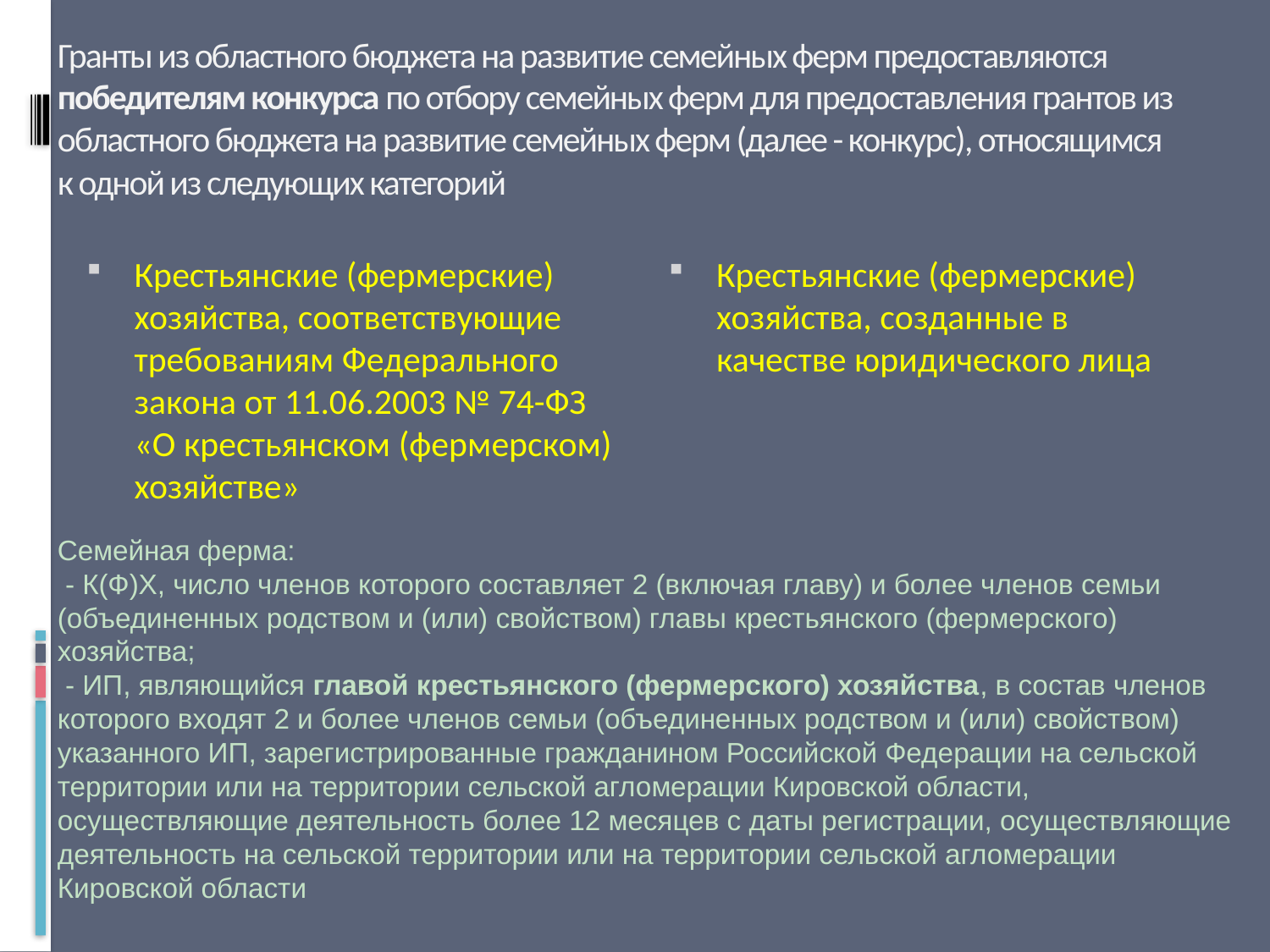

# Гранты из областного бюджета на развитие семейных ферм предоставляются победителям конкурса по отбору семейных ферм для предоставления грантов из областного бюджета на развитие семейных ферм (далее - конкурс), относящимся к одной из следующих категорий
Крестьянские (фермерские) хозяйства, соответствующие требованиям Федерального закона от 11.06.2003 № 74-ФЗ «О крестьянском (фермерском) хозяйстве»

Крестьянские (фермерские) хозяйства, созданные в качестве юридического лица

Семейная ферма:
 - К(Ф)Х, число членов которого составляет 2 (включая главу) и более членов семьи (объединенных родством и (или) свойством) главы крестьянского (фермерского) хозяйства;
 - ИП, являющийся главой крестьянского (фермерского) хозяйства, в состав членов которого входят 2 и более членов семьи (объединенных родством и (или) свойством) указанного ИП, зарегистрированные гражданином Российской Федерации на сельской территории или на территории сельской агломерации Кировской области, осуществляющие деятельность более 12 месяцев с даты регистрации, осуществляющие деятельность на сельской территории или на территории сельской агломерации Кировской области